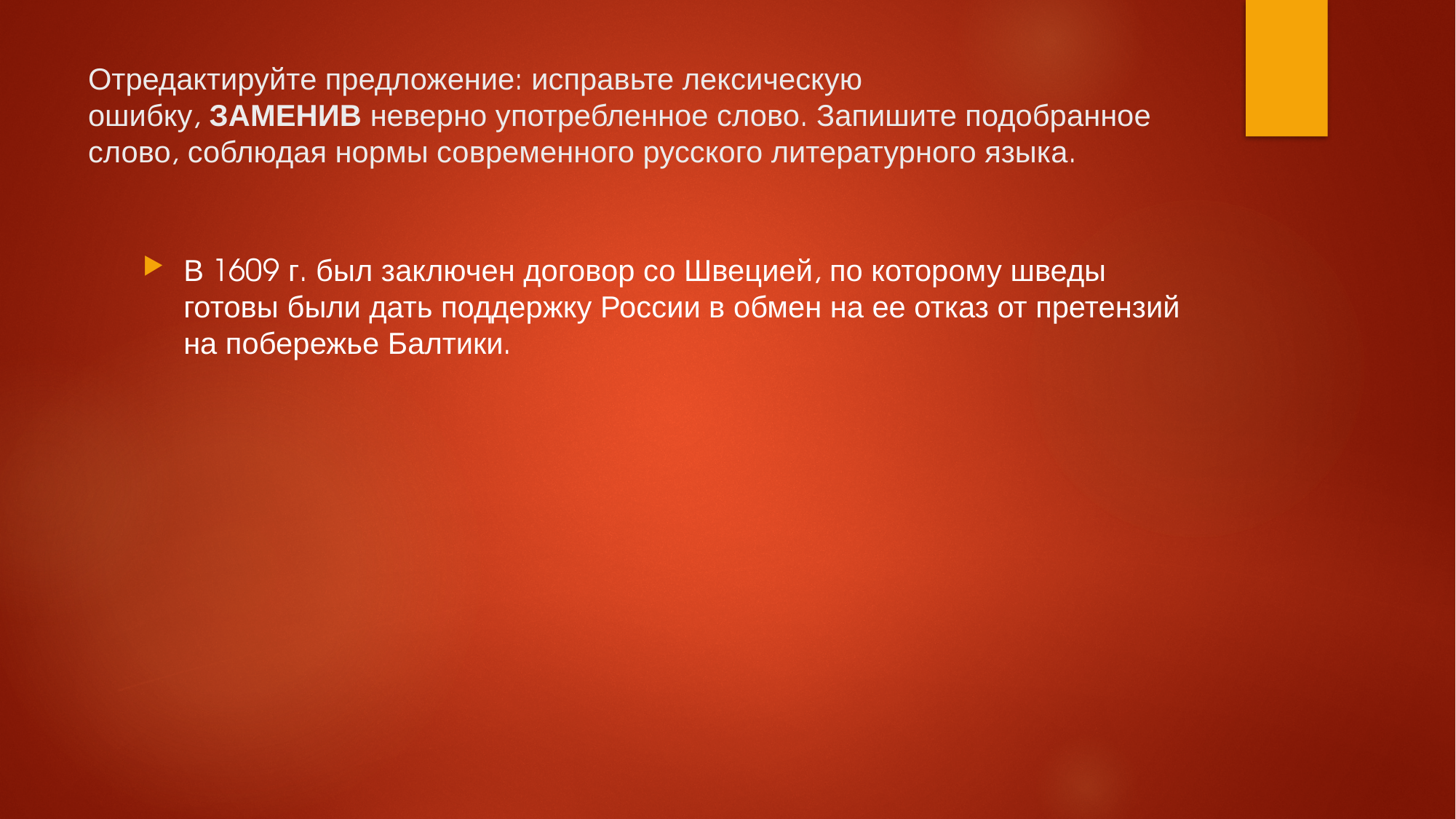

# Отредактируйте предложение: исправьте лексическую ошибку, ЗАМЕНИВ неверно употребленное слово. Запишите подобранное слово, соблюдая нормы современного русского литературного языка.
В 1609 г. был заключен договор со Швецией, по которому шведы готовы были дать поддержку России в обмен на ее отказ от претензий на побережье Балтики.